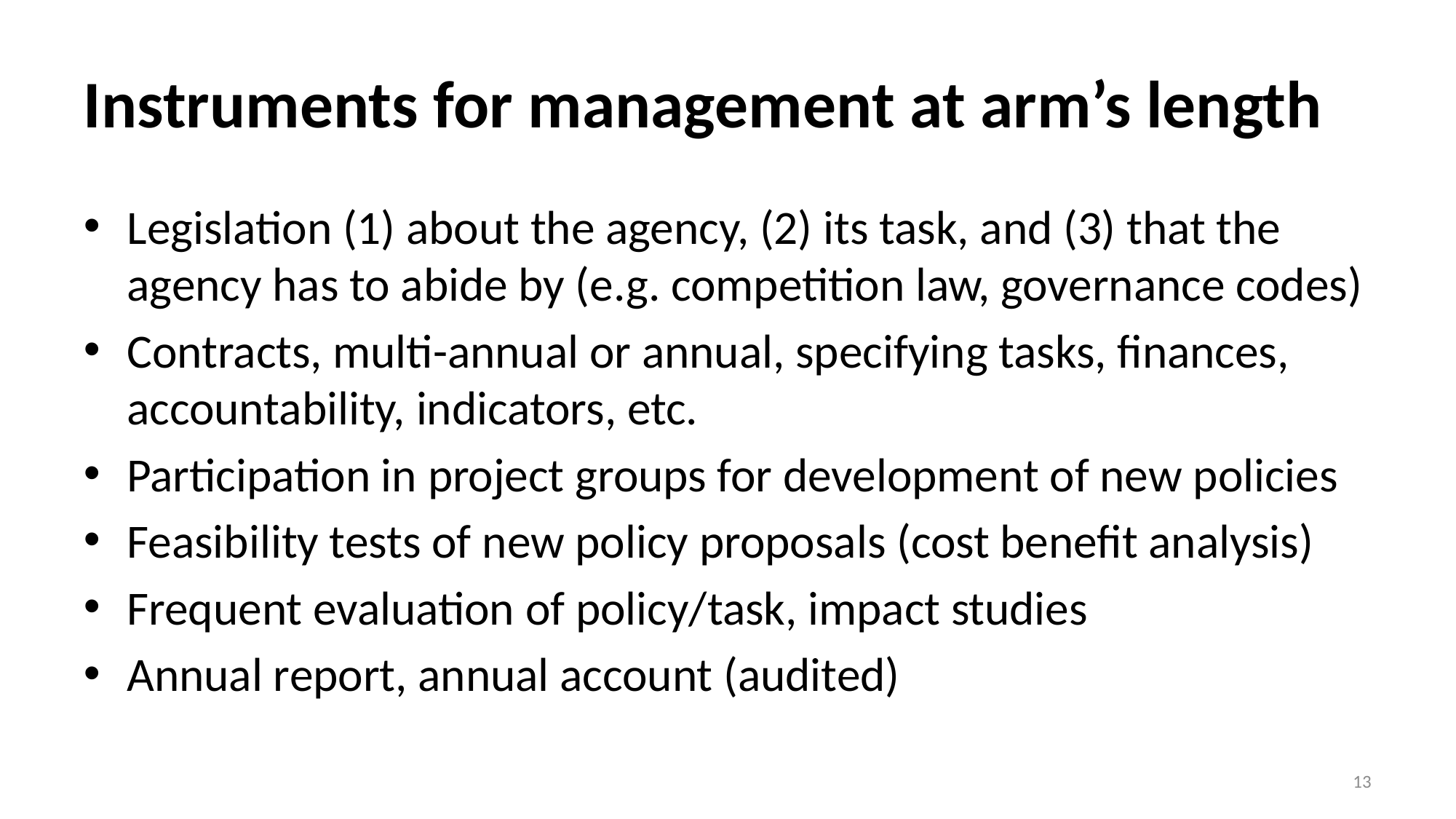

# Instruments for management at arm’s length
Legislation (1) about the agency, (2) its task, and (3) that the agency has to abide by (e.g. competition law, governance codes)
Contracts, multi-annual or annual, specifying tasks, finances, accountability, indicators, etc.
Participation in project groups for development of new policies
Feasibility tests of new policy proposals (cost benefit analysis)
Frequent evaluation of policy/task, impact studies
Annual report, annual account (audited)

13